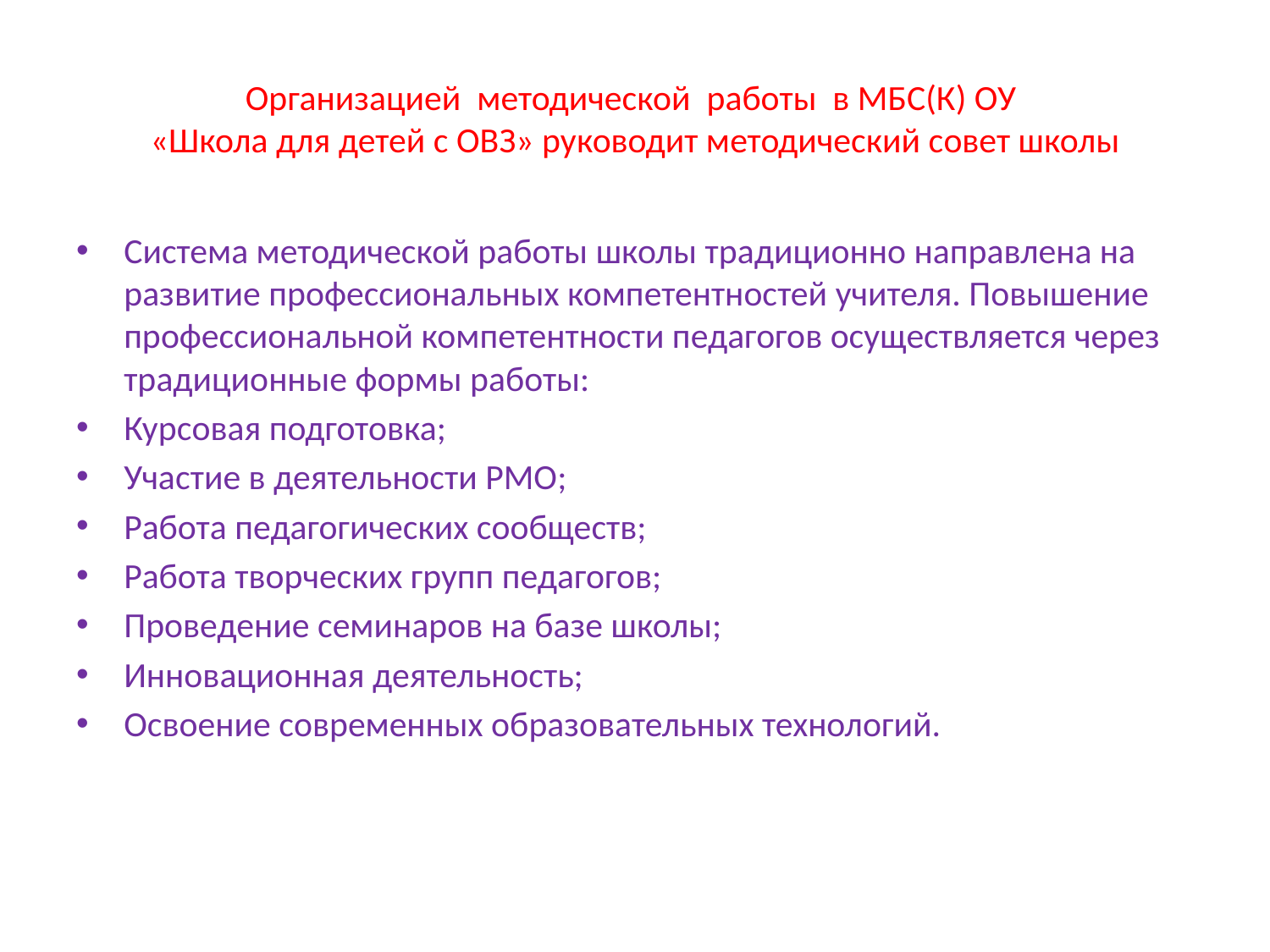

# Организацией  методической  работы  в МБС(К) ОУ «Школа для детей с ОВЗ» руководит методический совет школы
Система методической работы школы традиционно направлена на развитие профессиональных компетентностей учителя. Повышение профессиональной компетентности педагогов осуществляется через традиционные формы работы:
Курсовая подготовка;
Участие в деятельности РМО;
Работа педагогических сообществ;
Работа творческих групп педагогов;
Проведение семинаров на базе школы;
Инновационная деятельность;
Освоение современных образовательных технологий.